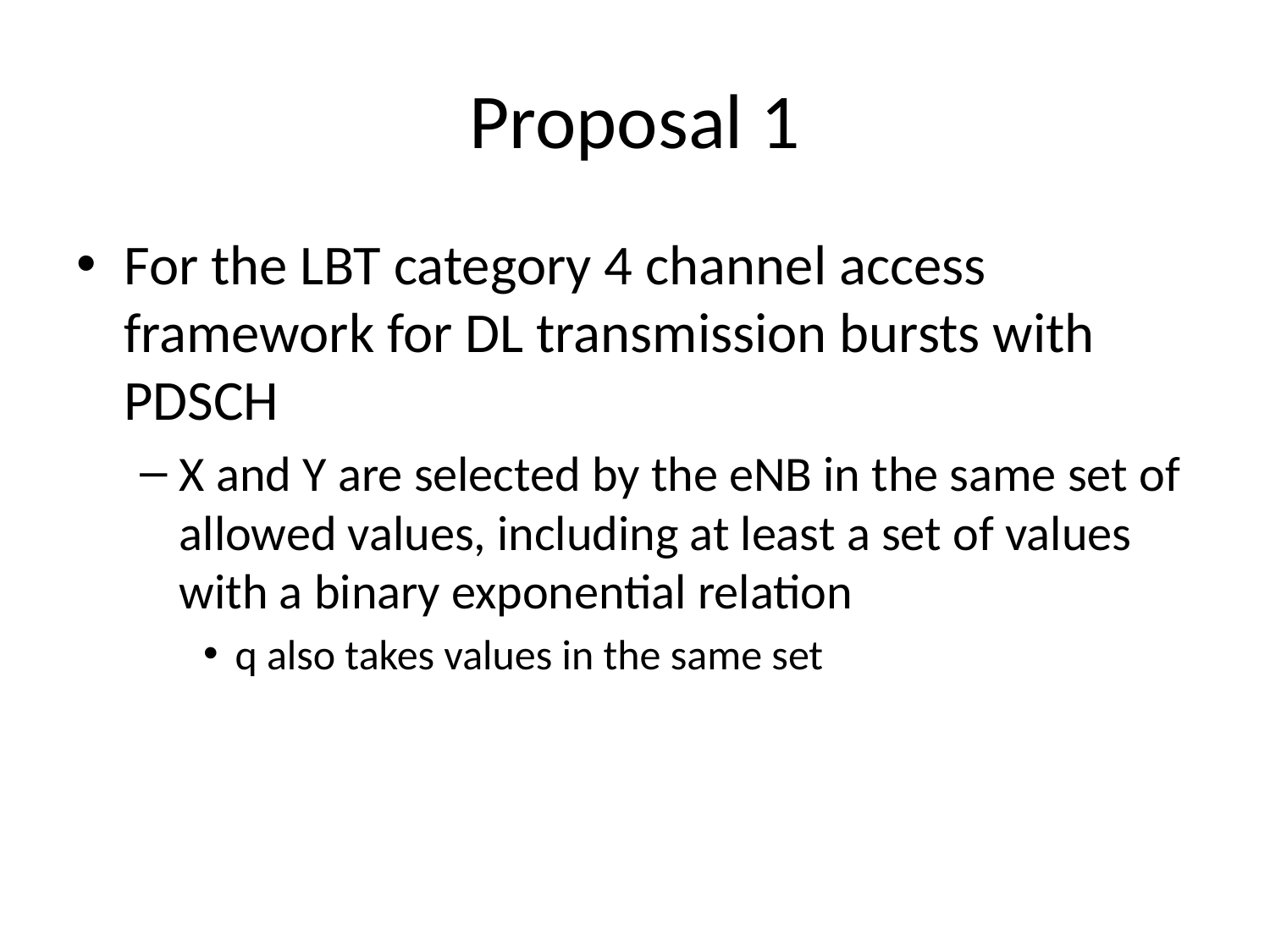

# Proposal 1
For the LBT category 4 channel access framework for DL transmission bursts with PDSCH
X and Y are selected by the eNB in the same set of allowed values, including at least a set of values with a binary exponential relation
q also takes values in the same set